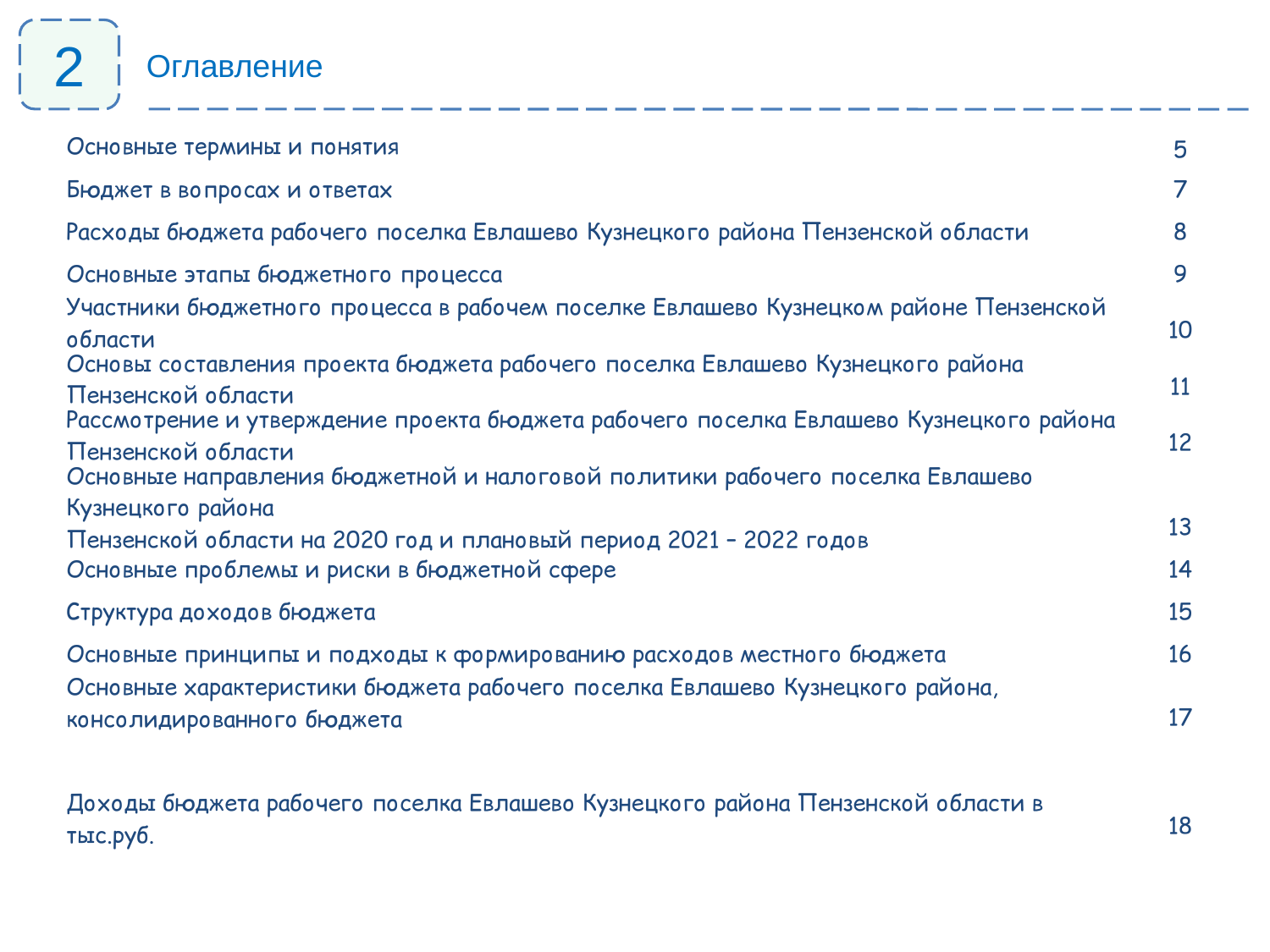

2
Оглавление
| Основные термины и понятия | 5 |
| --- | --- |
| Бюджет в вопросах и ответах | 7 |
| Расходы бюджета рабочего поселка Евлашево Кузнецкого района Пензенской области | 8 |
| Основные этапы бюджетного процесса | 9 |
| Участники бюджетного процесса в рабочем поселке Евлашево Кузнецком районе Пензенской области | 10 |
| Основы составления проекта бюджета рабочего поселка Евлашево Кузнецкого района Пензенской области | 11 |
| Рассмотрение и утверждение проекта бюджета рабочего поселка Евлашево Кузнецкого района Пензенской области | 12 |
| Основные направления бюджетной и налоговой политики рабочего поселка Евлашево Кузнецкого района Пензенской области на 2020 год и плановый период 2021 – 2022 годов | 13 |
| Основные проблемы и риски в бюджетной сфере | 14 |
| Структура доходов бюджета | 15 |
| Основные принципы и подходы к формированию расходов местного бюджета | 16 |
| Основные характеристики бюджета рабочего поселка Евлашево Кузнецкого района, консолидированного бюджета | 17 |
|  |  |
| Доходы бюджета рабочего поселка Евлашево Кузнецкого района Пензенской области в тыс.руб. | 18 |
|  |  |
|  |  |